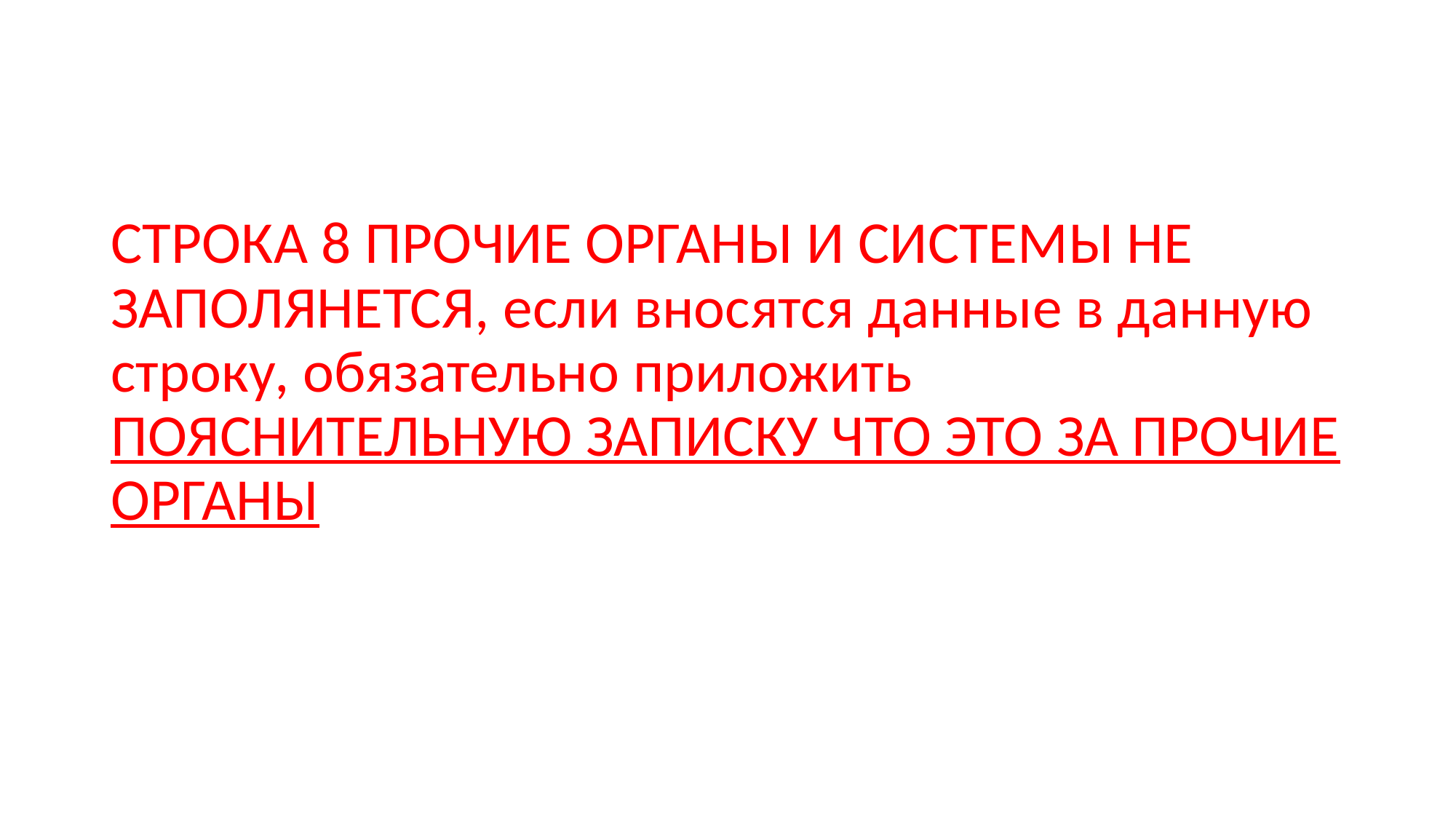

СТРОКА 8 ПРОЧИЕ ОРГАНЫ И СИСТЕМЫ НЕ ЗАПОЛЯНЕТСЯ, если вносятся данные в данную строку, обязательно приложить ПОЯСНИТЕЛЬНУЮ ЗАПИСКУ ЧТО ЭТО ЗА ПРОЧИЕ ОРГАНЫ